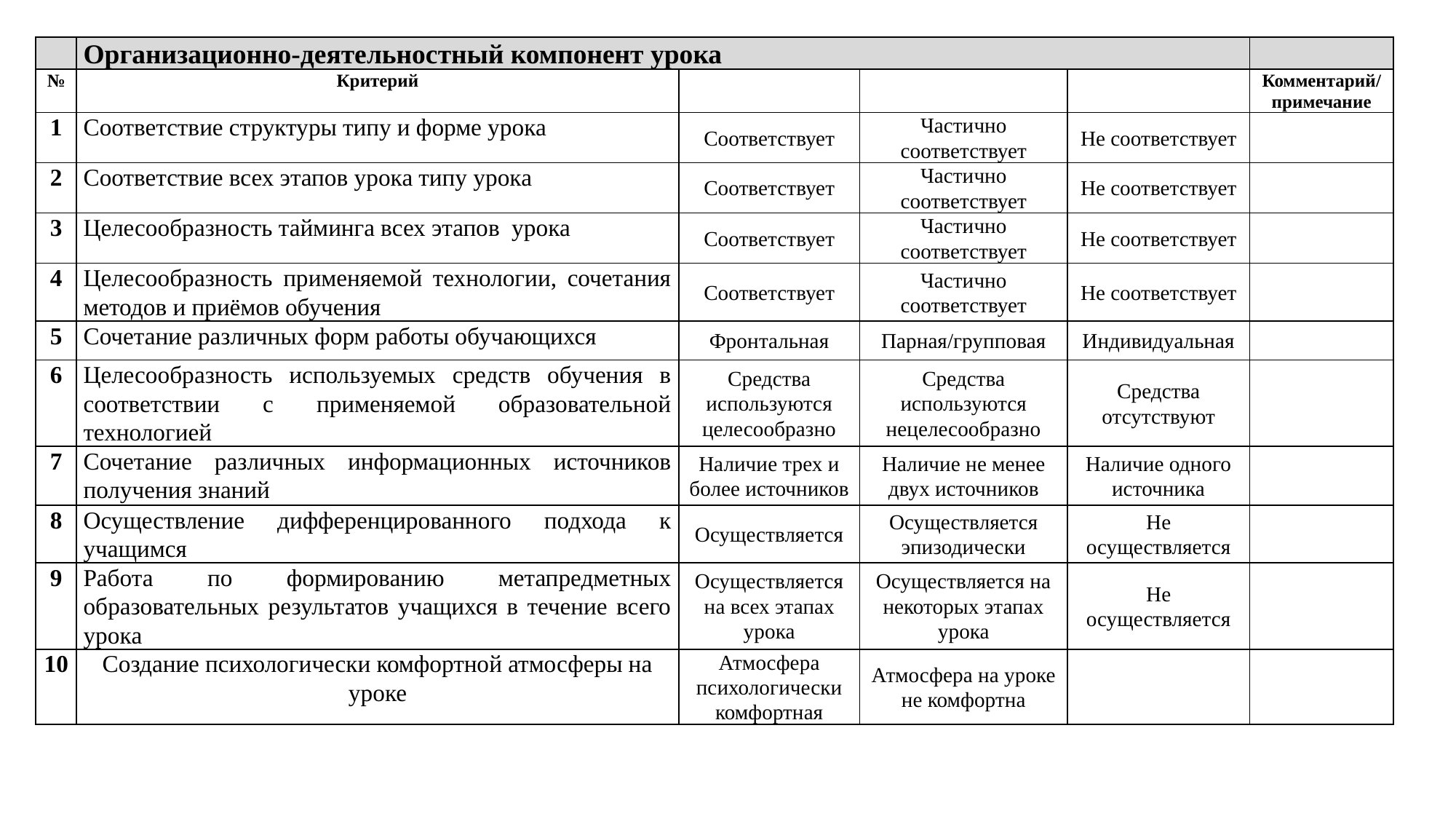

|  | Организационно-деятельностный компонент урока |  |  |  |  |
| --- | --- | --- | --- | --- | --- |
| № | Критерий |  |  |  | Комментарий/ примечание |
| 1 | Соответствие структуры типу и форме урока | Соответствует | Частично соответствует | Не соответствует |  |
| 2 | Соответствие всех этапов урока типу урока | Соответствует | Частично соответствует | Не соответствует |  |
| 3 | Целесообразность тайминга всех этапов урока | Соответствует | Частично соответствует | Не соответствует |  |
| 4 | Целесообразность применяемой технологии, сочетания методов и приёмов обучения | Соответствует | Частично соответствует | Не соответствует |  |
| 5 | Сочетание различных форм работы обучающихся | Фронтальная | Парная/групповая | Индивидуальная |  |
| 6 | Целесообразность используемых средств обучения в соответствии с применяемой образовательной технологией | Средства используются целесообразно | Средства используются нецелесообразно | Средства отсутствуют |  |
| 7 | Сочетание различных информационных источников получения знаний | Наличие трех и более источников | Наличие не менее двух источников | Наличие одного источника |  |
| 8 | Осуществление дифференцированного подхода к учащимся | Осуществляется | Осуществляется эпизодически | Не осуществляется |  |
| 9 | Работа по формированию метапредметных образовательных результатов учащихся в течение всего урока | Осуществляется на всех этапах урока | Осуществляется на некоторых этапах урока | Не осуществляется |  |
| 10 | Создание психологически комфортной атмосферы на уроке | Атмосфера психологически комфортная | Атмосфера на уроке не комфортна |  |  |